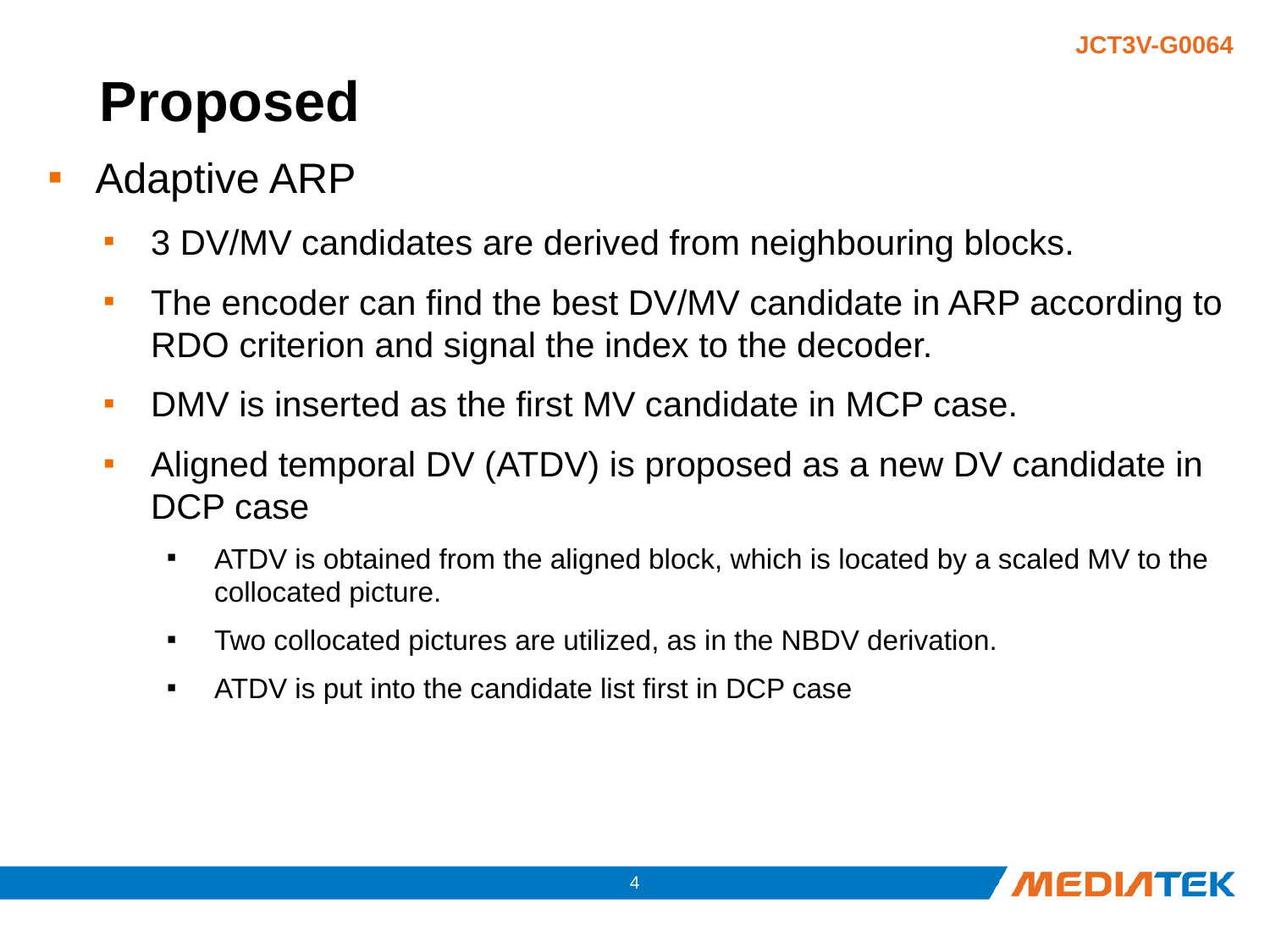

# Proposed
Adaptive ARP
3 DV/MV candidates are derived from neighbouring blocks.
The encoder can find the best DV/MV candidate in ARP according to RDO criterion and signal the index to the decoder.
DMV is inserted as the first MV candidate in MCP case.
Aligned temporal DV (ATDV) is proposed as a new DV candidate in DCP case
ATDV is obtained from the aligned block, which is located by a scaled MV to the collocated picture.
Two collocated pictures are utilized, as in the NBDV derivation.
ATDV is put into the candidate list first in DCP case
4